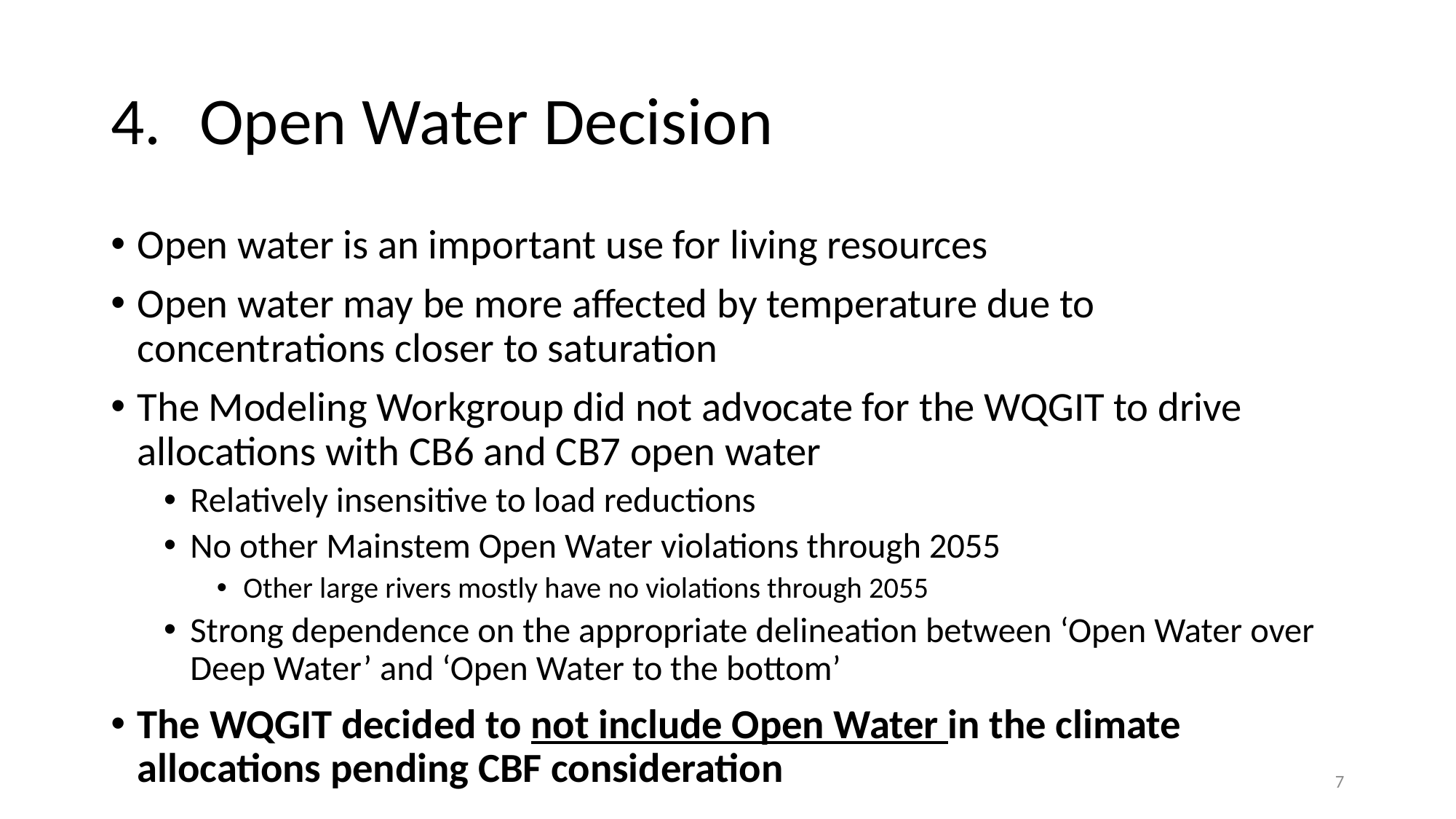

# Open Water Decision
Open water is an important use for living resources
Open water may be more affected by temperature due to concentrations closer to saturation
The Modeling Workgroup did not advocate for the WQGIT to drive allocations with CB6 and CB7 open water
Relatively insensitive to load reductions
No other Mainstem Open Water violations through 2055
Other large rivers mostly have no violations through 2055
Strong dependence on the appropriate delineation between ‘Open Water over Deep Water’ and ‘Open Water to the bottom’
The WQGIT decided to not include Open Water in the climate allocations pending CBF consideration
7